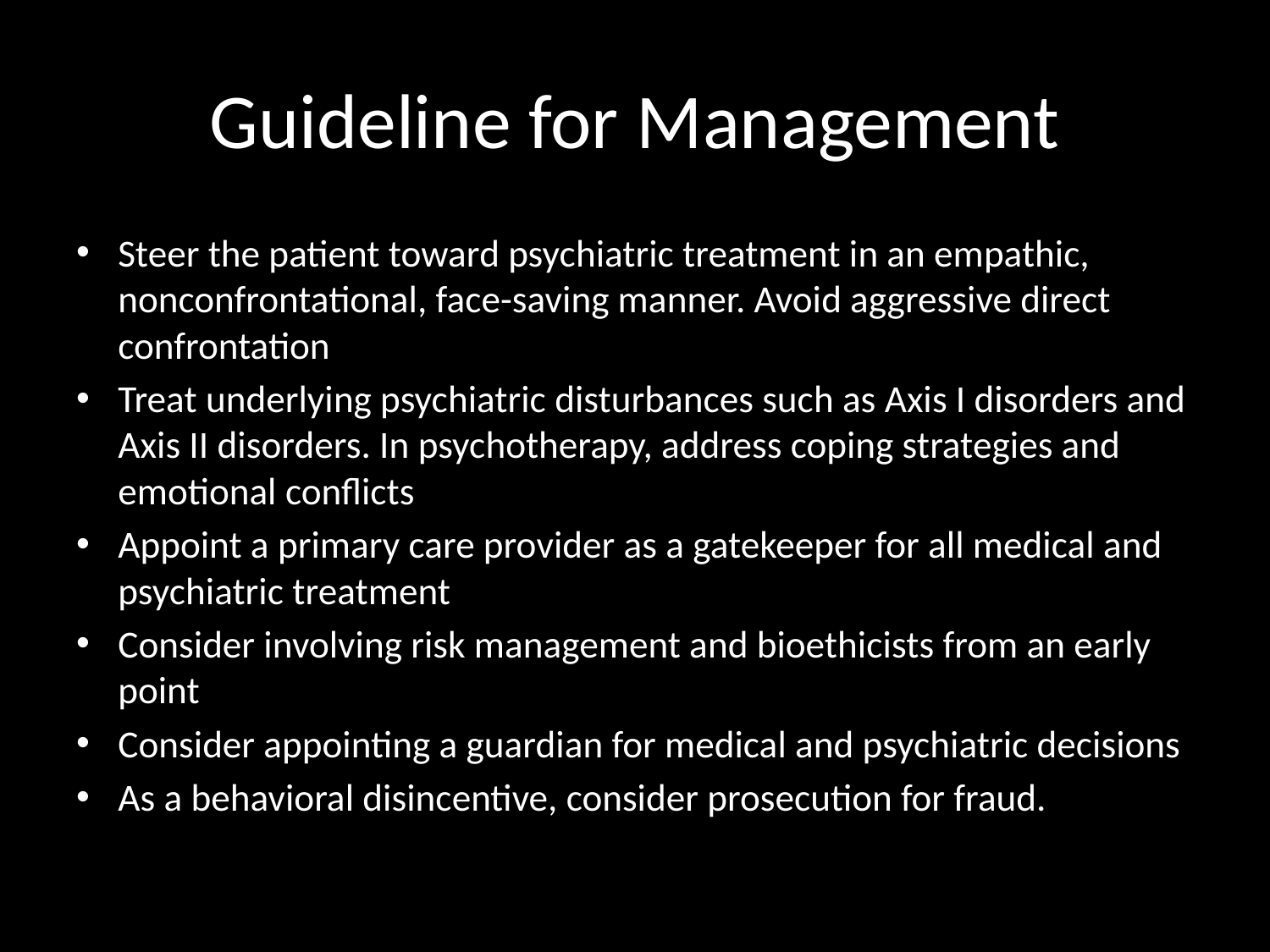

# Guideline for Management
Steer the patient toward psychiatric treatment in an empathic, nonconfrontational, face-saving manner. Avoid aggressive direct confrontation
Treat underlying psychiatric disturbances such as Axis I disorders and Axis II disorders. In psychotherapy, address coping strategies and emotional conflicts
Appoint a primary care provider as a gatekeeper for all medical and psychiatric treatment
Consider involving risk management and bioethicists from an early point
Consider appointing a guardian for medical and psychiatric decisions
As a behavioral disincentive, consider prosecution for fraud.